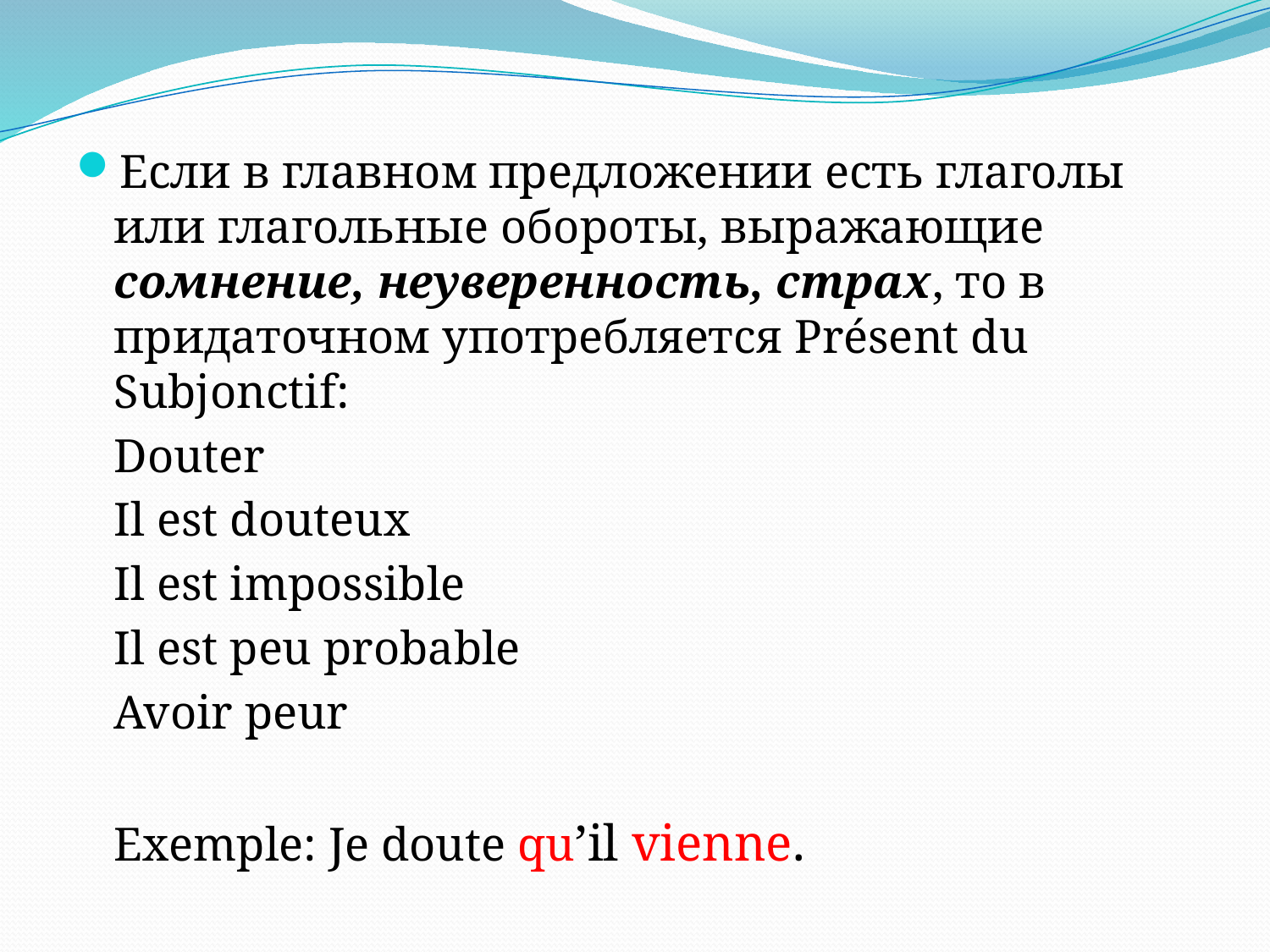

Если в главном предложении есть глаголы или глагольные обороты, выражающие сомнение, неуверенность, страх, то в придаточном употребляется Présent du Subjonctif:
	Douter
	Il est douteux
	Il est impossible
	Il est peu probable
	Avoir peur

	Exemple: Je doute qu’il vienne.